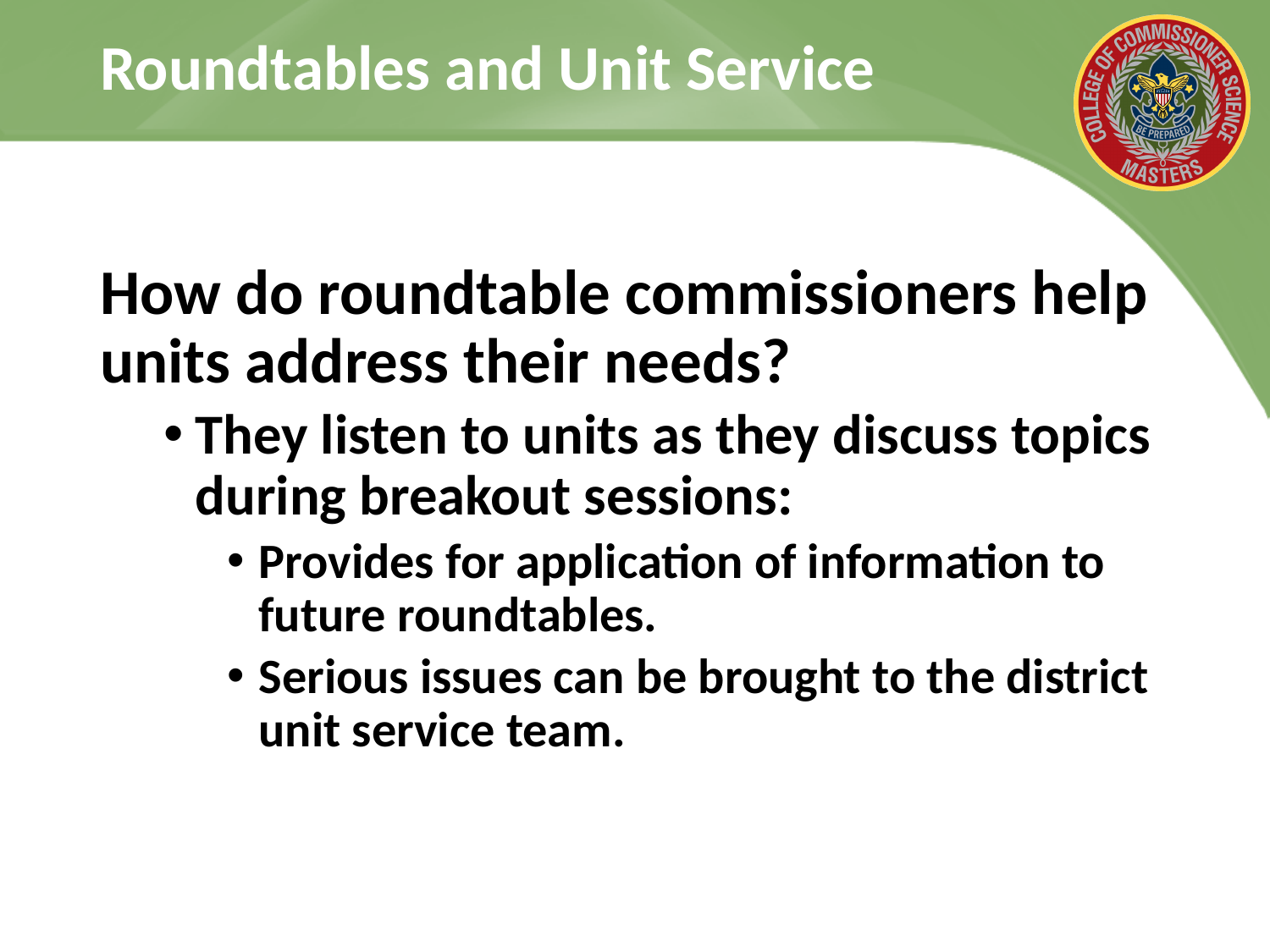

# Roundtables and Unit Service
How do roundtable commissioners help units address their needs?
They listen to units as they discuss topics during breakout sessions:
Provides for application of information to future roundtables.
Serious issues can be brought to the district unit service team.